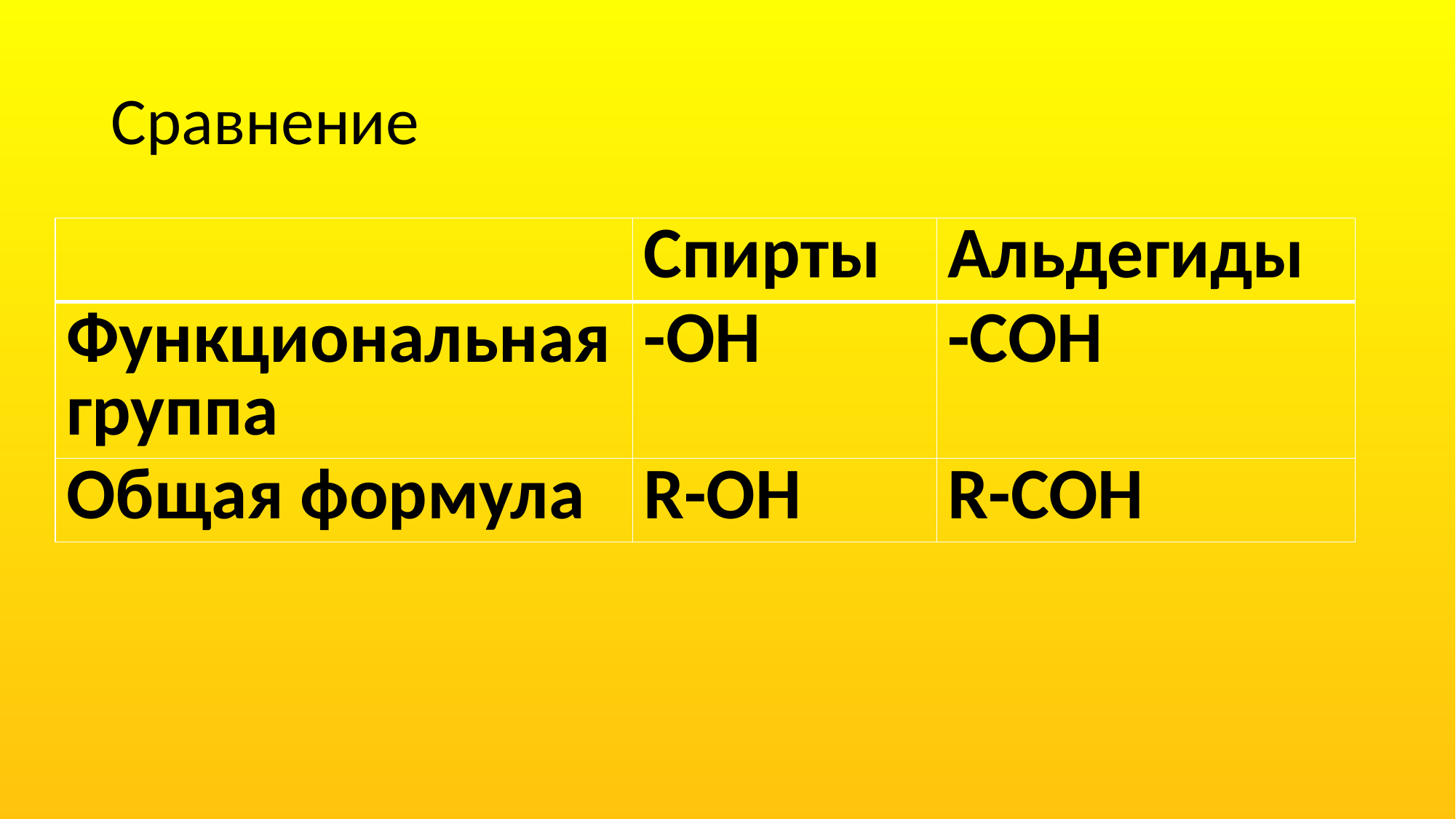

# Сравнение
|  | Спирты | Альдегиды |
| --- | --- | --- |
| Функциональная группа | -OH | -COH |
| Общая формула | R-OH | R-COH |